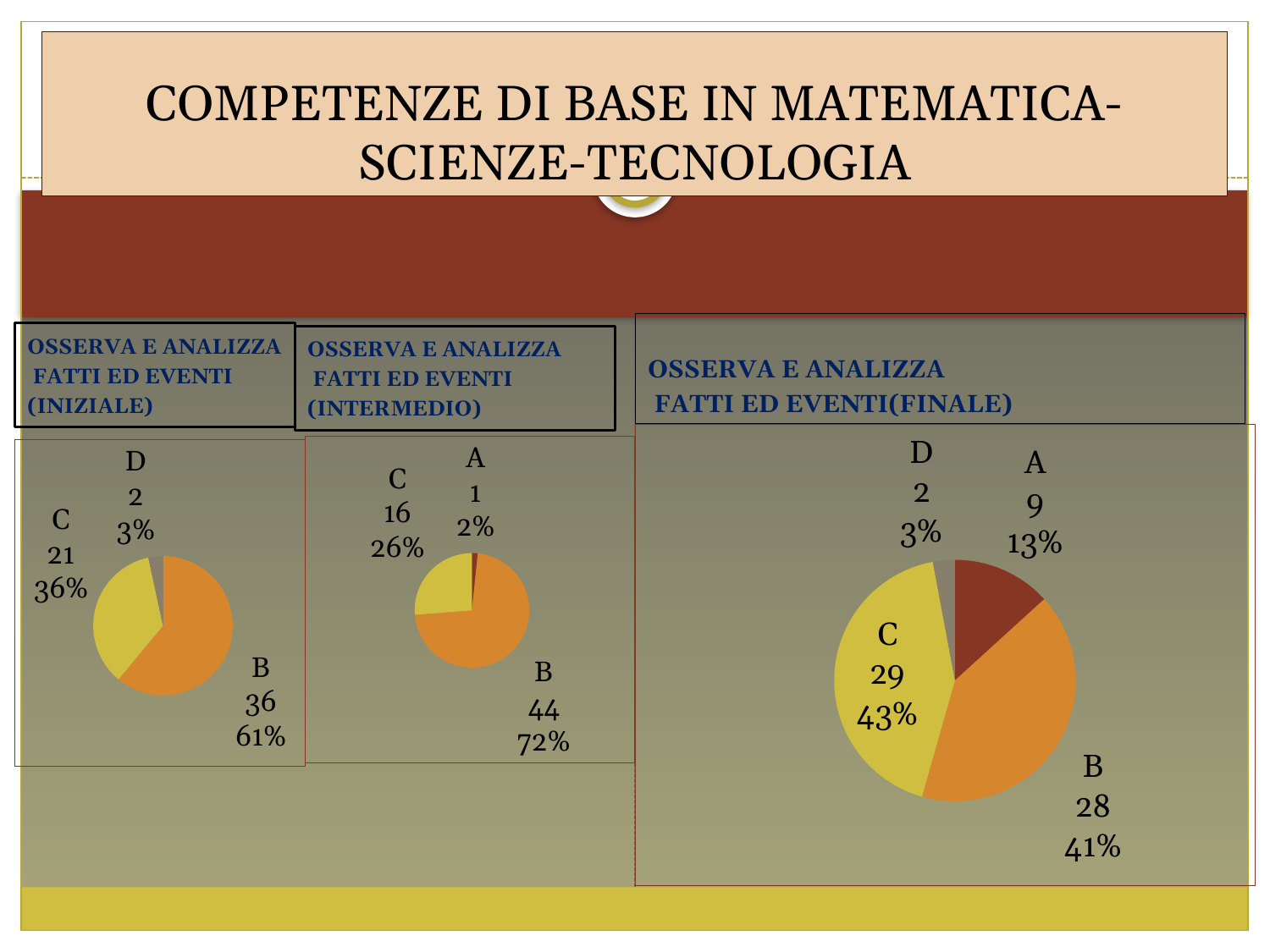

# COMPETENZE DI BASE IN MATEMATICA-SCIENZE-TECNOLOGIA
33
OSSERVA E ANALIZZA
 FATTI ED EVENTI(FINALE)
OSSERVA E ANALIZZA
 FATTI ED EVENTI
(INIZIALE)
OSSERVA E ANALIZZA
 FATTI ED EVENTI
(INTERMEDIO)

### Chart

| Category | Vendite |
|---|---|
| A | 9.0 |
| B | 28.0 |
| C | 29.0 |
| D | 2.0 |

### Chart

| Category | Vendite |
|---|---|
| A | 1.0 |
| B | 44.0 |
| C | 16.0 |
| D | 0.0 |

### Chart

| Category | Vendite |
|---|---|
| A | 0.0 |
| B | 36.0 |
| C | 21.0 |
| D | 2.0 |